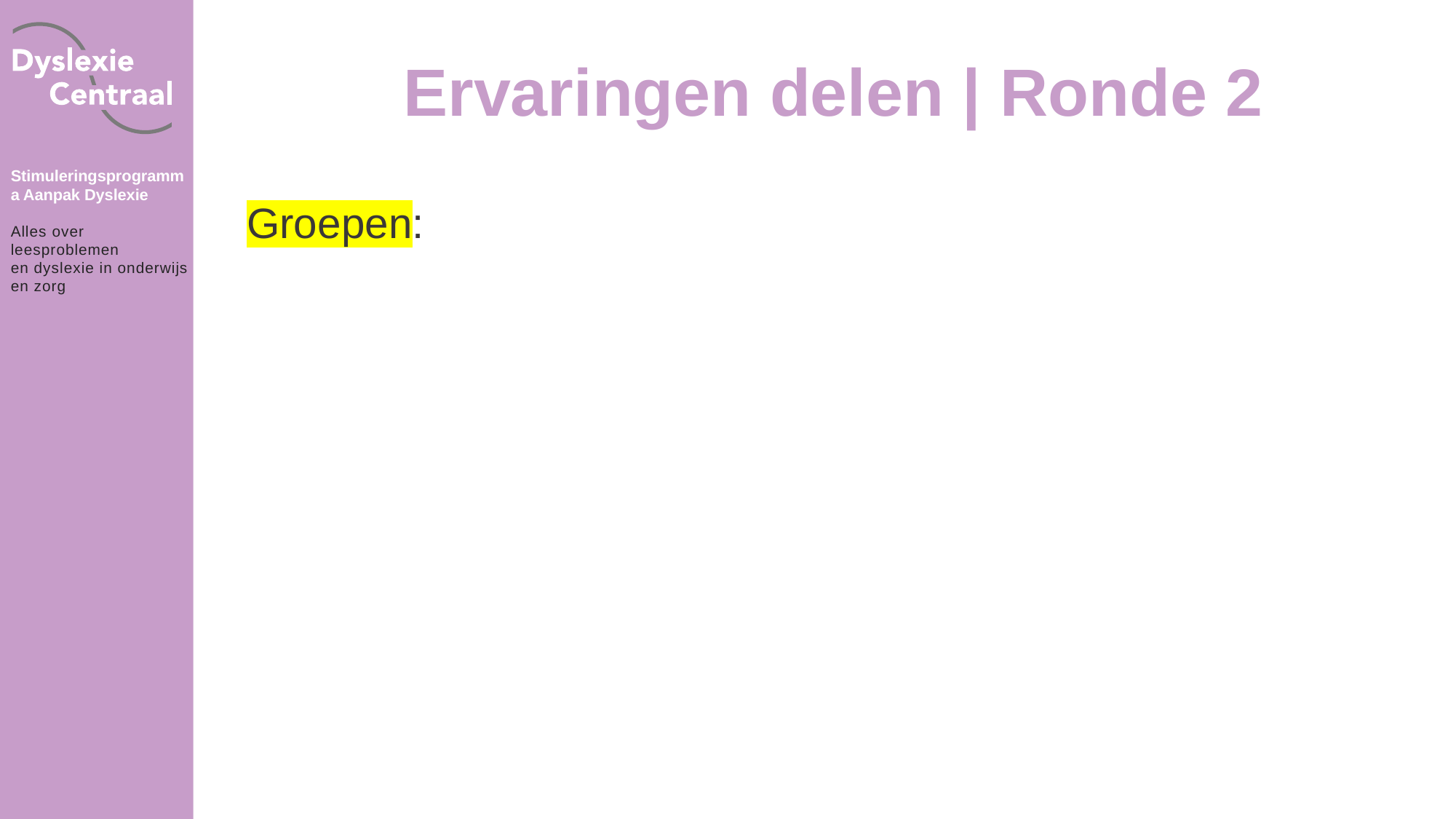

# Ervaringen delen | Ronde 2
Groepen: